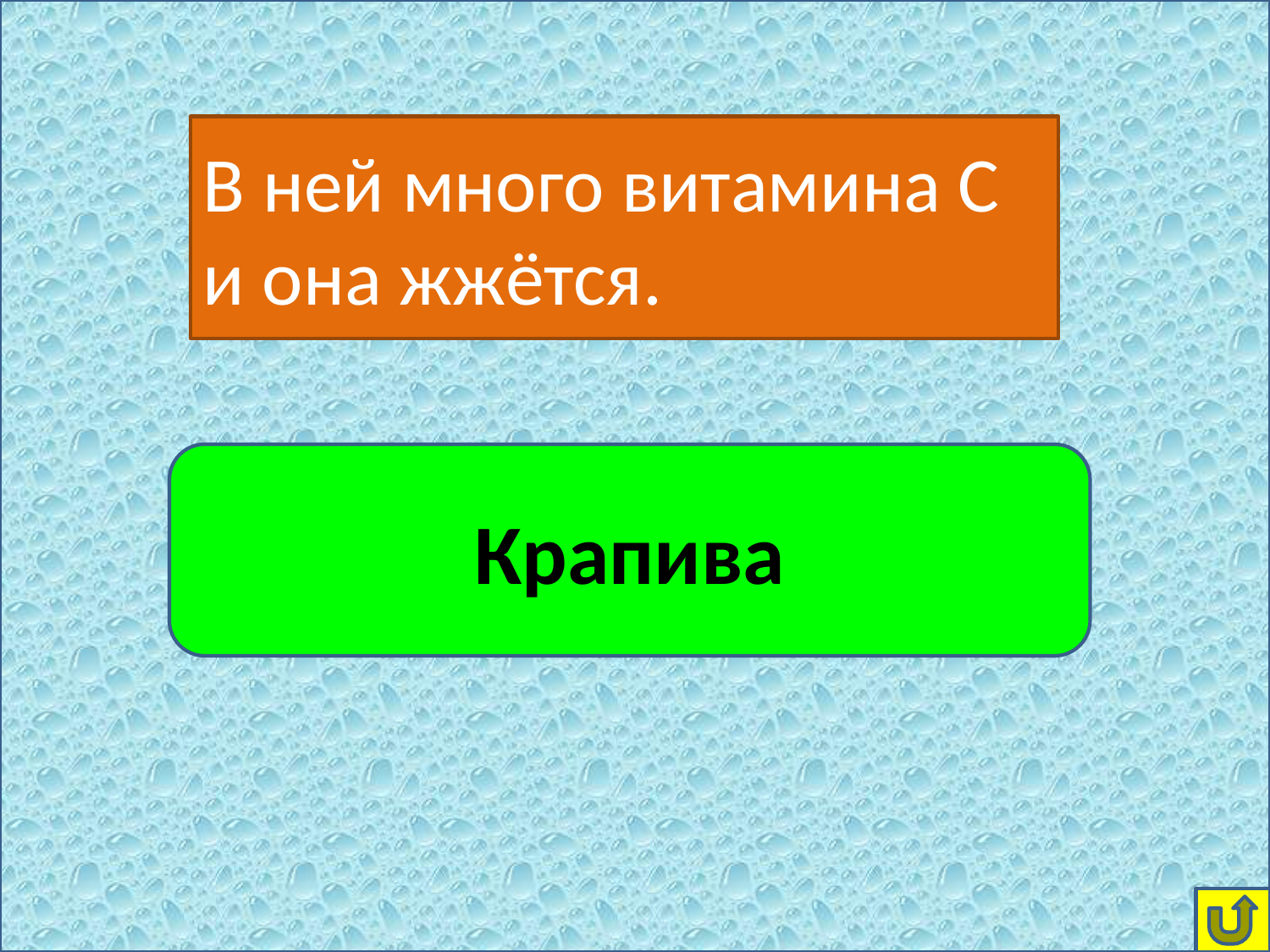

В ней много витамина С и она жжётся.

Крапива